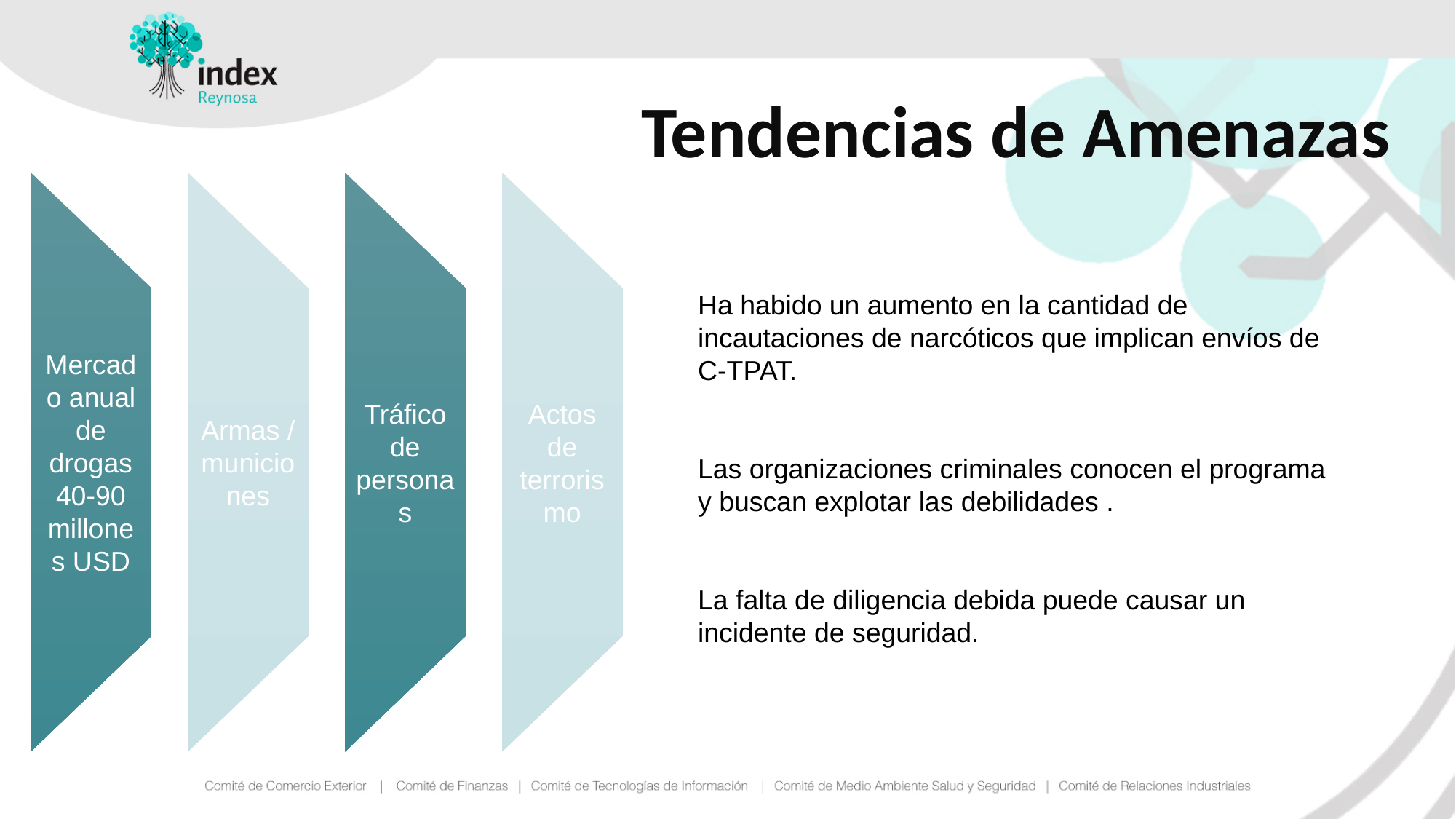

# Tendencias de Amenazas
Mercado anual de drogas 40-90 millones USD
Armas / municiones
Tráfico de personas
Actos de terrorismo
Ha habido un aumento en la cantidad de incautaciones de narcóticos que implican envíos de C-TPAT.

Las organizaciones criminales conocen el programa y buscan explotar las debilidades .

La falta de diligencia debida puede causar un incidente de seguridad.